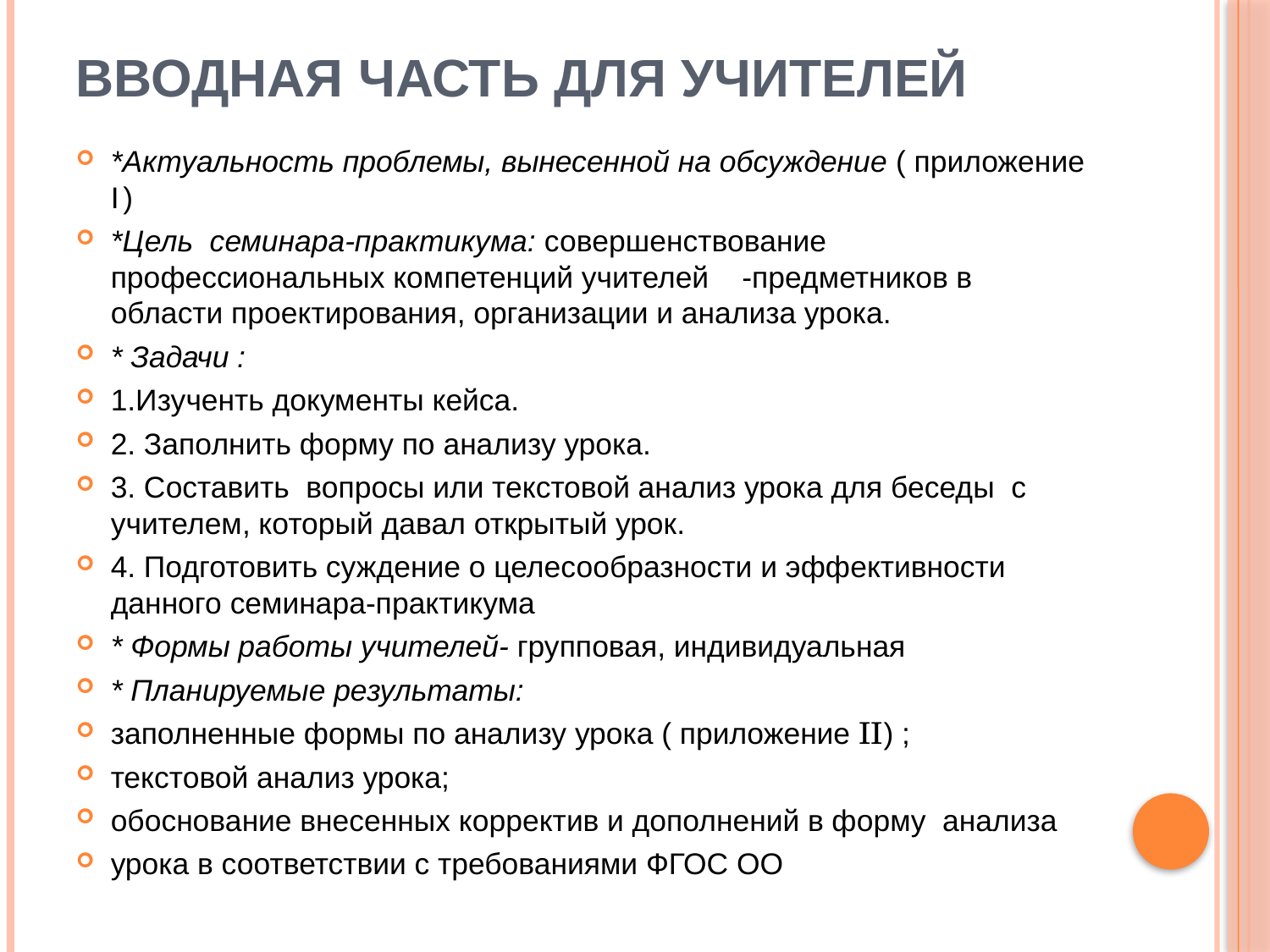

# Вводная часть для учителей
*Актуальность проблемы, вынесенной на обсуждение ( приложение I)
*Цель  семинара-практикума: совершенствование профессиональных компетенций учителей	-предметников в области проектирования, организации и анализа урока.
* Задачи :
1.Изученть документы кейса.
2. Заполнить форму по анализу урока.
3. Составить  вопросы или текстовой анализ урока для беседы  с учителем, который давал открытый урок.
4. Подготовить суждение о целесообразности и эффективности данного семинара-практикума
* Формы работы учителей- групповая, индивидуальная
* Планируемые результаты:
заполненные формы по анализу урока ( приложение II) ;
текстовой анализ урока;
обоснование внесенных корректив и дополнений в форму  анализа
урока в соответствии с требованиями ФГОС ОО